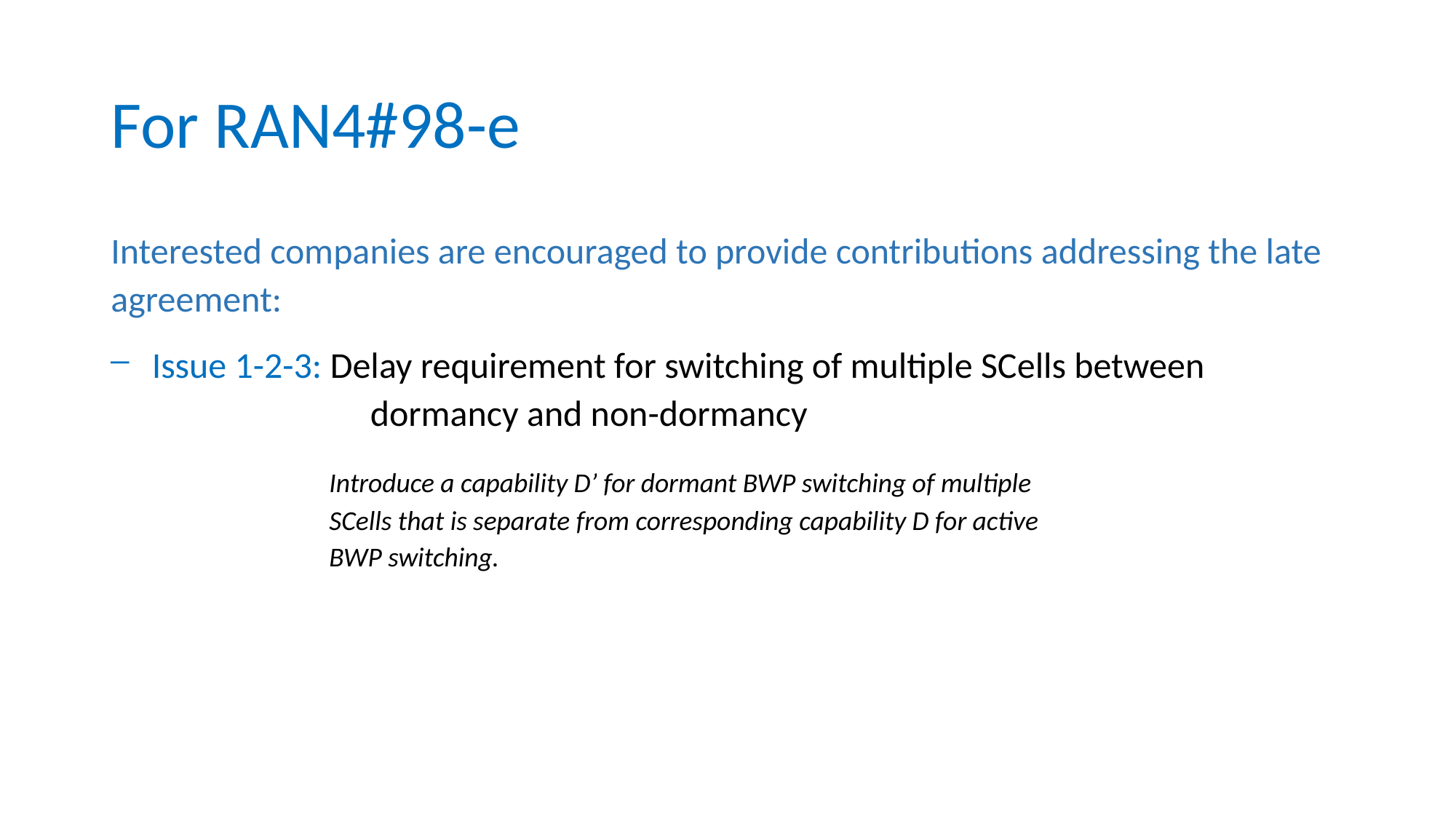

# For RAN4#98-e
Interested companies are encouraged to provide contributions addressing the late agreement:
Issue 1-2-3: Delay requirement for switching of multiple SCells between 			dormancy and non-dormancy
		Introduce a capability D’ for dormant BWP switching of multiple 					SCells that is separate from corresponding capability D for active 					BWP switching.